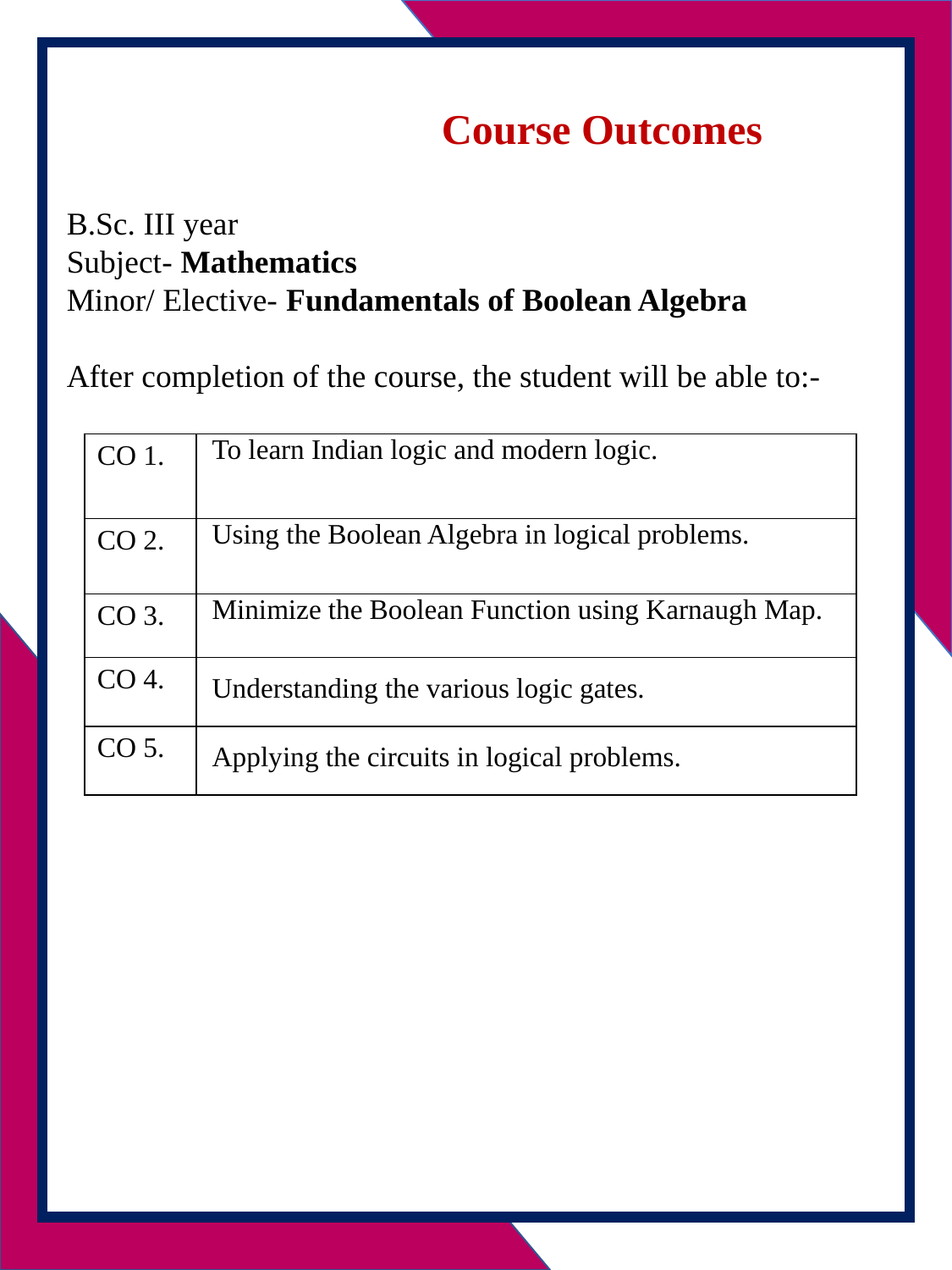

Course Outcomes

B.Sc. III year
Subject- Mathematics
Minor/ Elective- Fundamentals of Boolean Algebra

After completion of the course, the student will be able to:-

| CO 1. | To learn Indian logic and modern logic. |
| --- | --- |
| CO 2. | Using the Boolean Algebra in logical problems. |
| CO 3. | Minimize the Boolean Function using Karnaugh Map. |
| CO 4. | Understanding the various logic gates. |
| CO 5. | Applying the circuits in logical problems. |